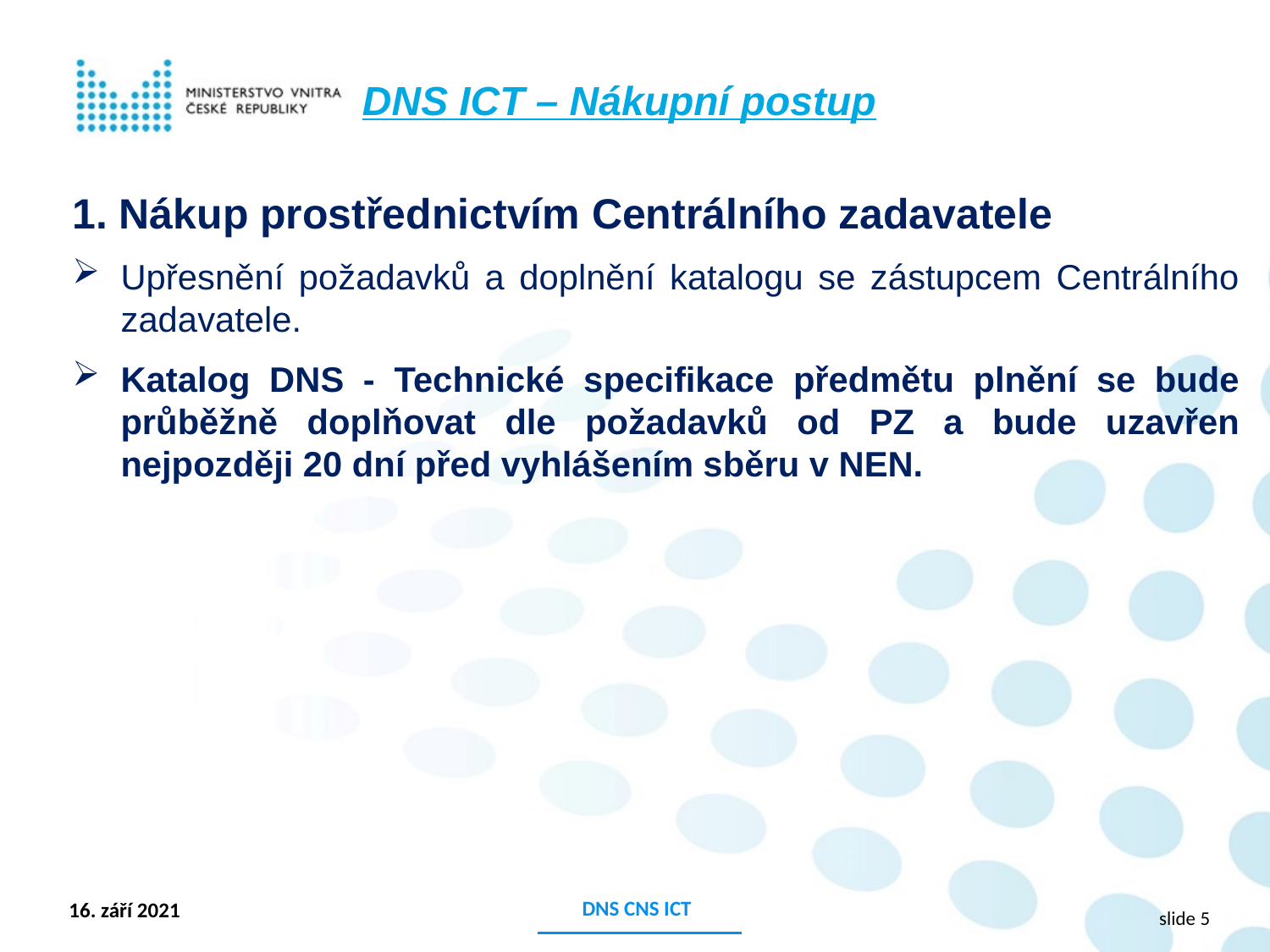

DNS ICT – Nákupní postup
1. Nákup prostřednictvím Centrálního zadavatele
Upřesnění požadavků a doplnění katalogu se zástupcem Centrálního zadavatele.
Katalog DNS - Technické specifikace předmětu plnění se bude průběžně doplňovat dle požadavků od PZ a bude uzavřen nejpozději 20 dní před vyhlášením sběru v NEN.